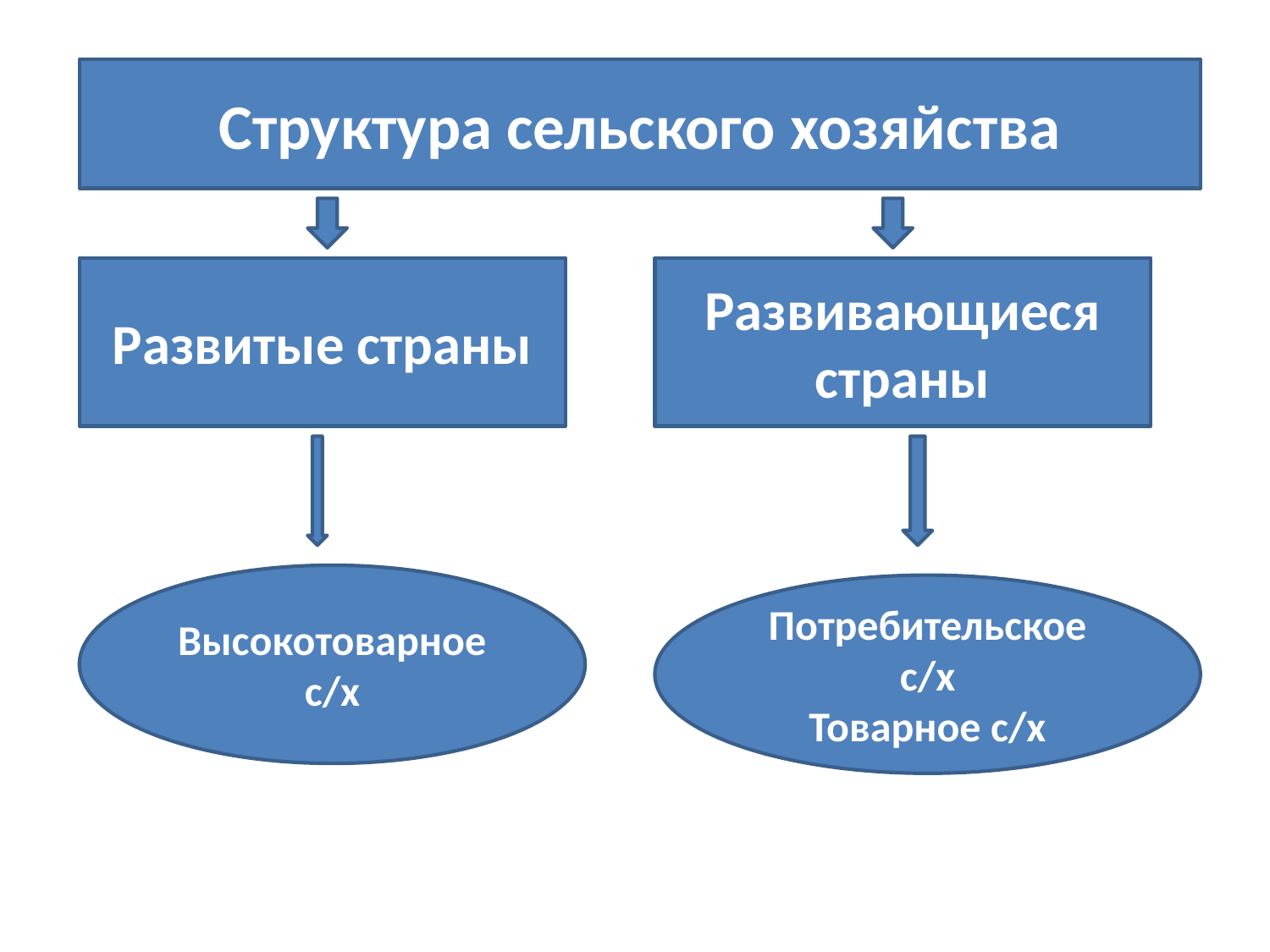

Структура сельского хозяйства

Развитые страны
Развивающиеся страны

Высокотоварное с/х
Потребительское с/х
Товарное с/х